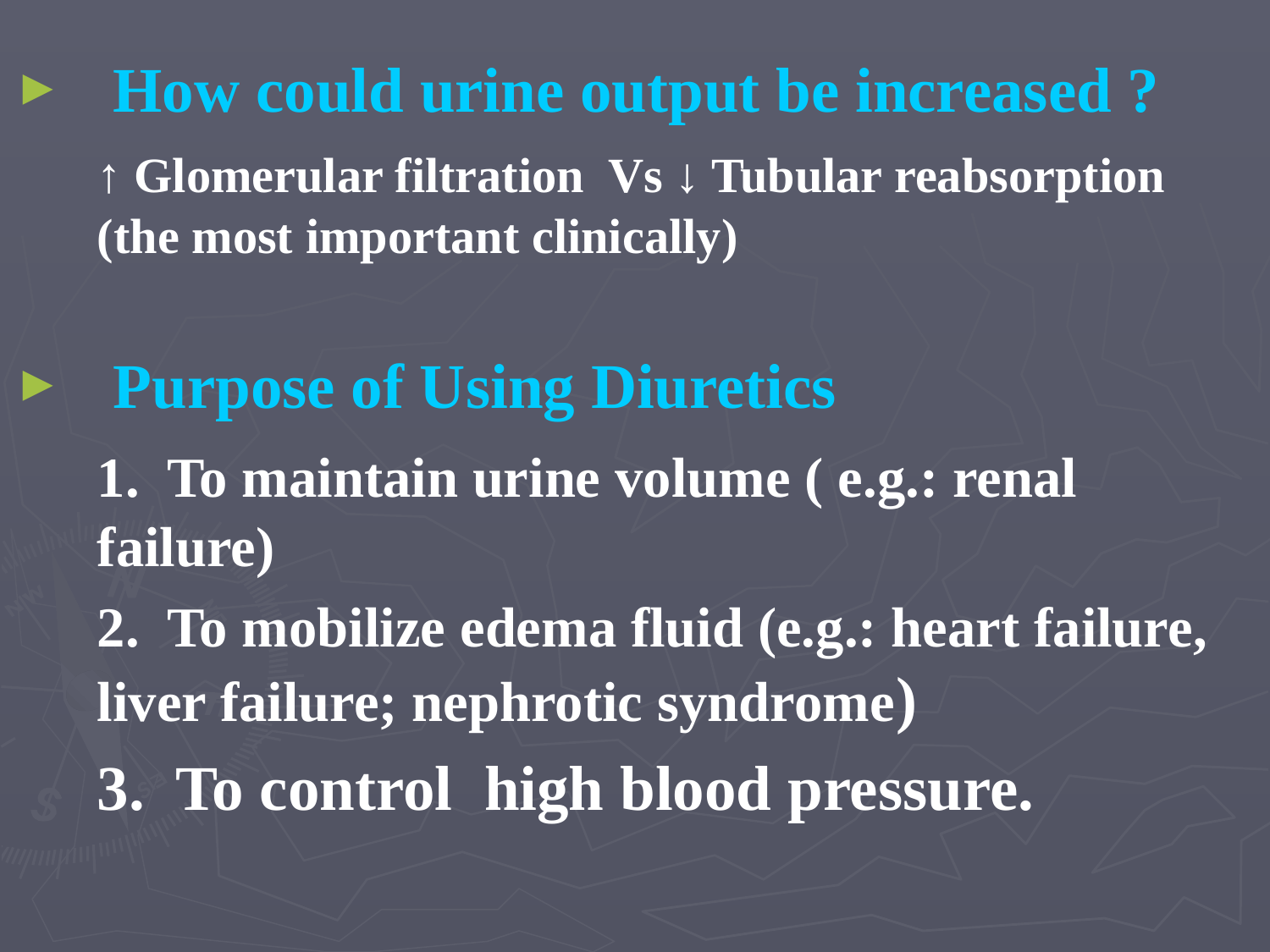

How could urine output be increased ?
	↑ Glomerular filtration  Vs ↓ Tubular reabsorption  (the most important clinically)

 Purpose of Using Diuretics
	1.  To maintain urine volume ( e.g.: renal 		failure)
	2.  To mobilize edema fluid (e.g.: heart failure, 	liver failure; nephrotic syndrome)
	3.  To control  high blood pressure.